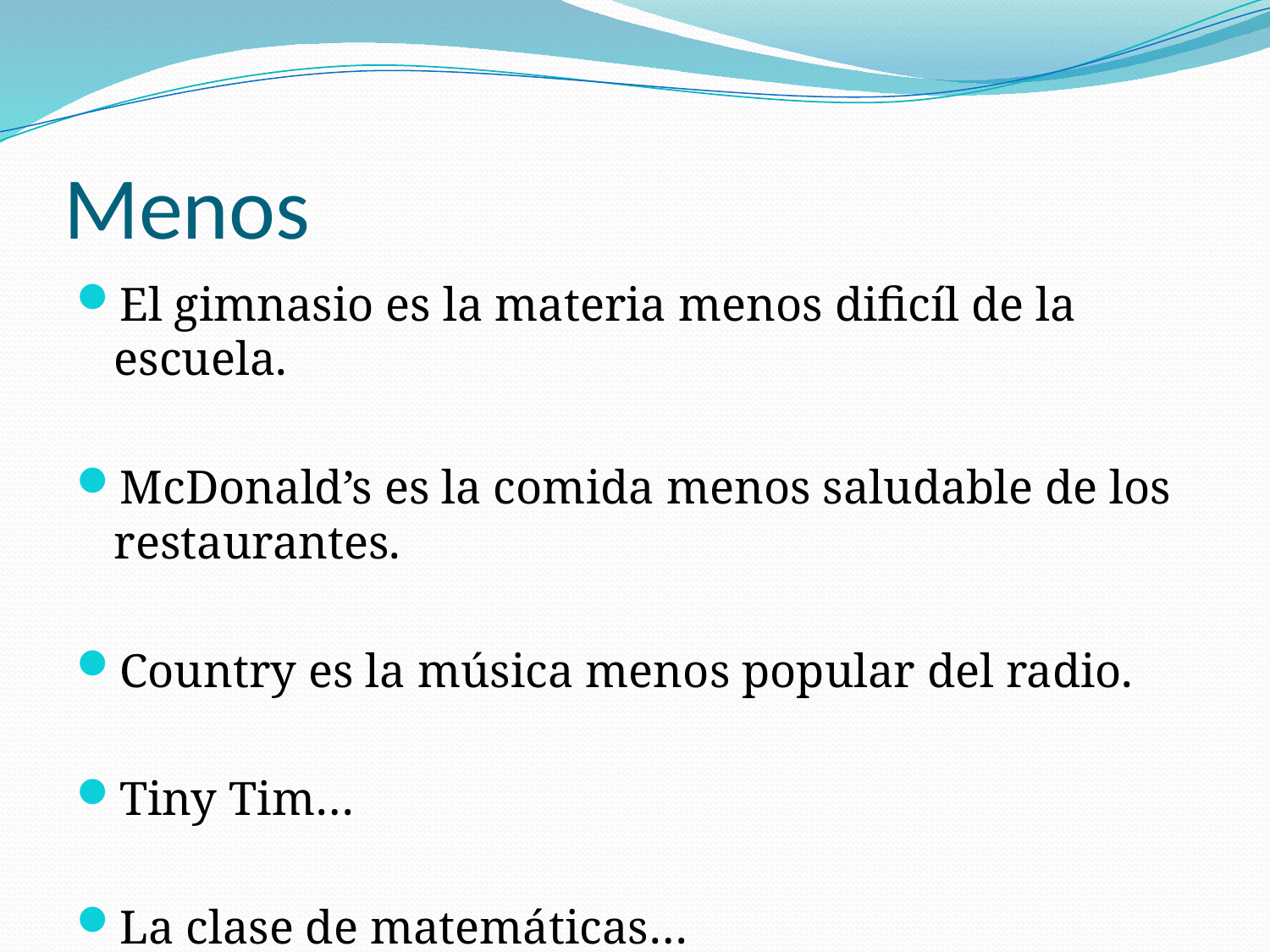

# Menos
El gimnasio es la materia menos dificíl de la escuela.

McDonald’s es la comida menos saludable de los restaurantes.

Country es la música menos popular del radio.

Tiny Tim…

La clase de matemáticas…